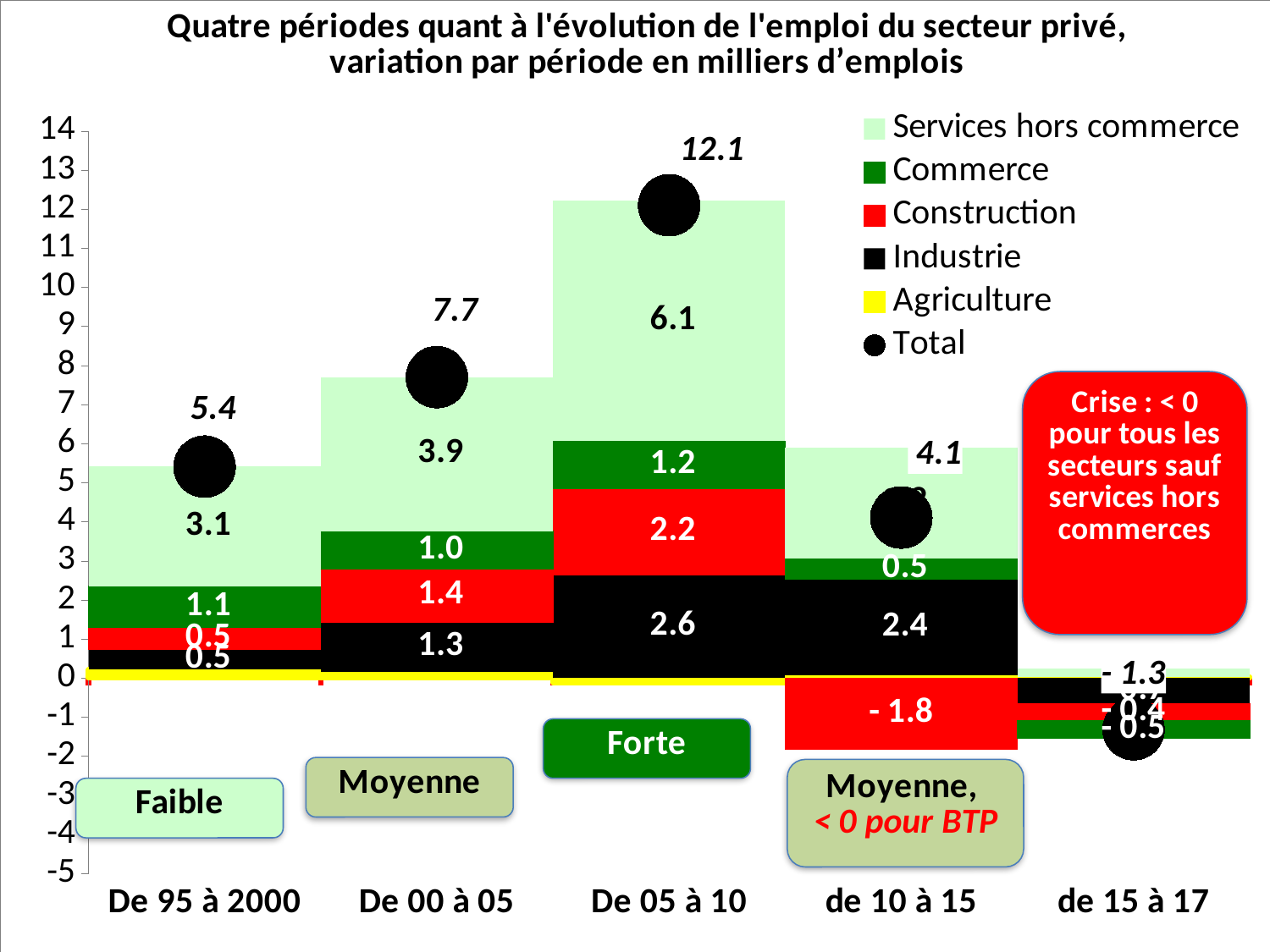

### Chart: Quatre périodes quant à l'évolution de l'emploi du secteur privé, variation par période en milliers d’emplois

| Category | Agriculture | Industrie  | Construction | Commerce | Services hors commerce | Total |
|---|---|---|---|---|---|---|
| De 95 à 2000 | 0.21469125 | 0.52265525 | 0.549095499999999 | 1.068832250000002 | 3.05727275 | 5.412546999999988 |
| De 00 à 05 | 0.15885125 | 1.274879000000001 | 1.35482025 | 0.971291 | 3.94202224999999 | 7.701863749999994 |
| De 05 à 10 | -0.10985025 | 2.633990000000001 | 2.21169775 | 1.22371175 | 6.14173575 | 12.101285 |
| de 10 à 15 | 0.0726172500000002 | 2.44967115063799 | -1.822535407756622 | 0.530264546271155 | 2.849584848238322 | 4.108475191569546 |
| de 15 à 17 | 0.0288728041786967 | -0.657962849362009 | -0.435961657756623 | -0.456275453728846 | 0.213769598238315 | -1.30755755843046 |